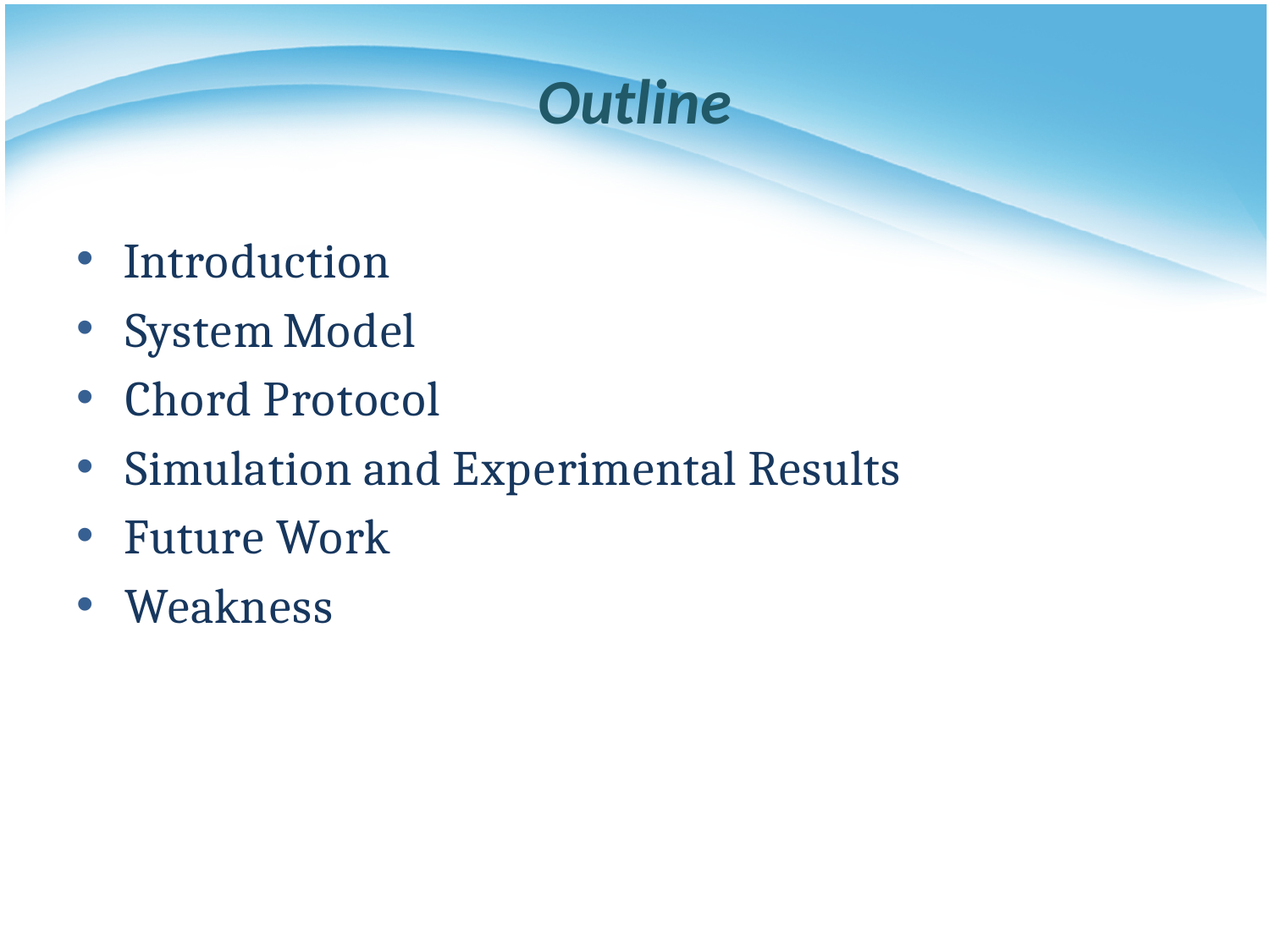

# Outline
Introduction
System Model
Chord Protocol
Simulation and Experimental Results
Future Work
Weakness